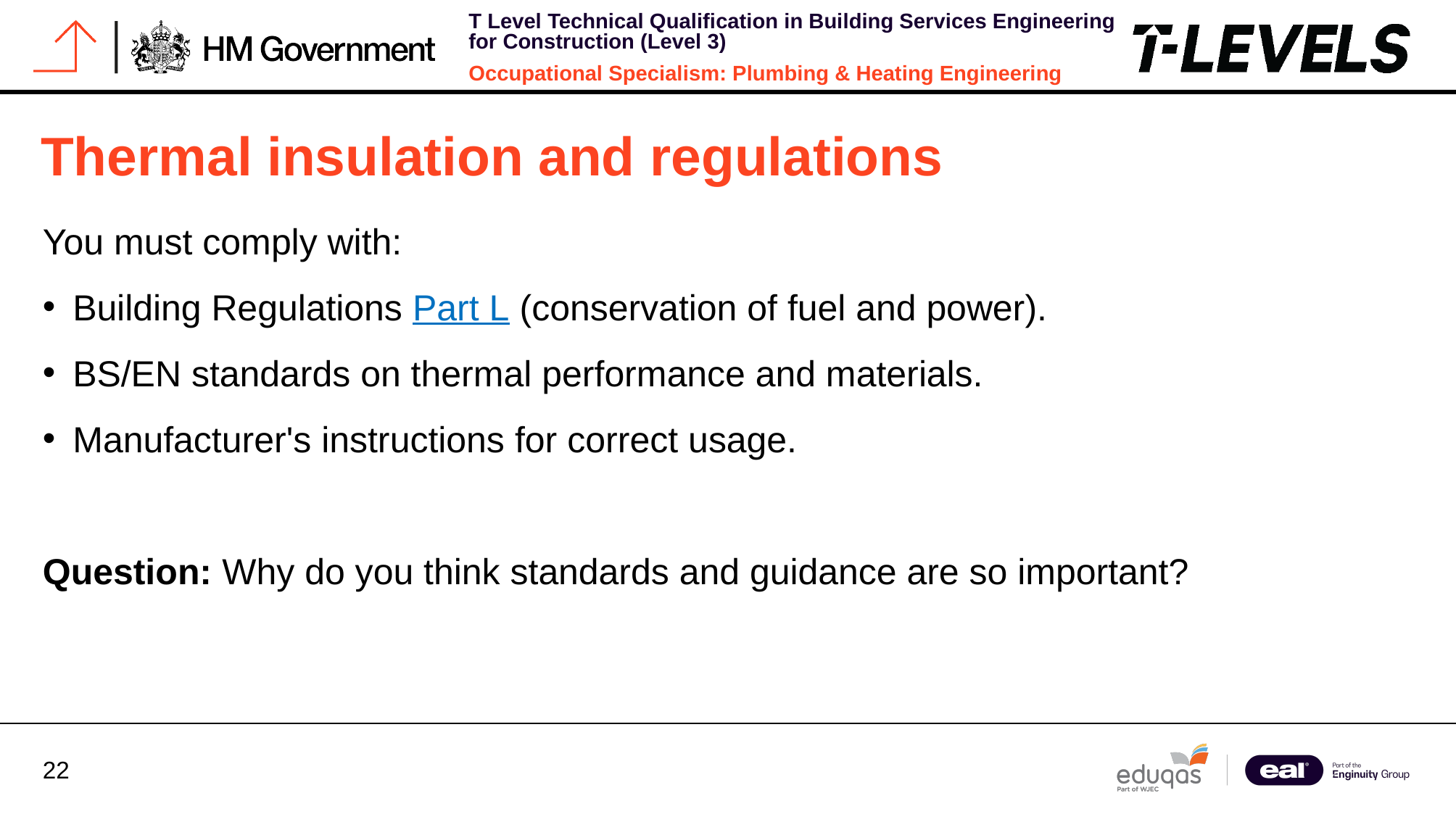

# Thermal insulation and regulations
You must comply with:
Building Regulations Part L (conservation of fuel and power).
BS/EN standards on thermal performance and materials.
Manufacturer's instructions for correct usage.

Question: Why do you think standards and guidance are so important?